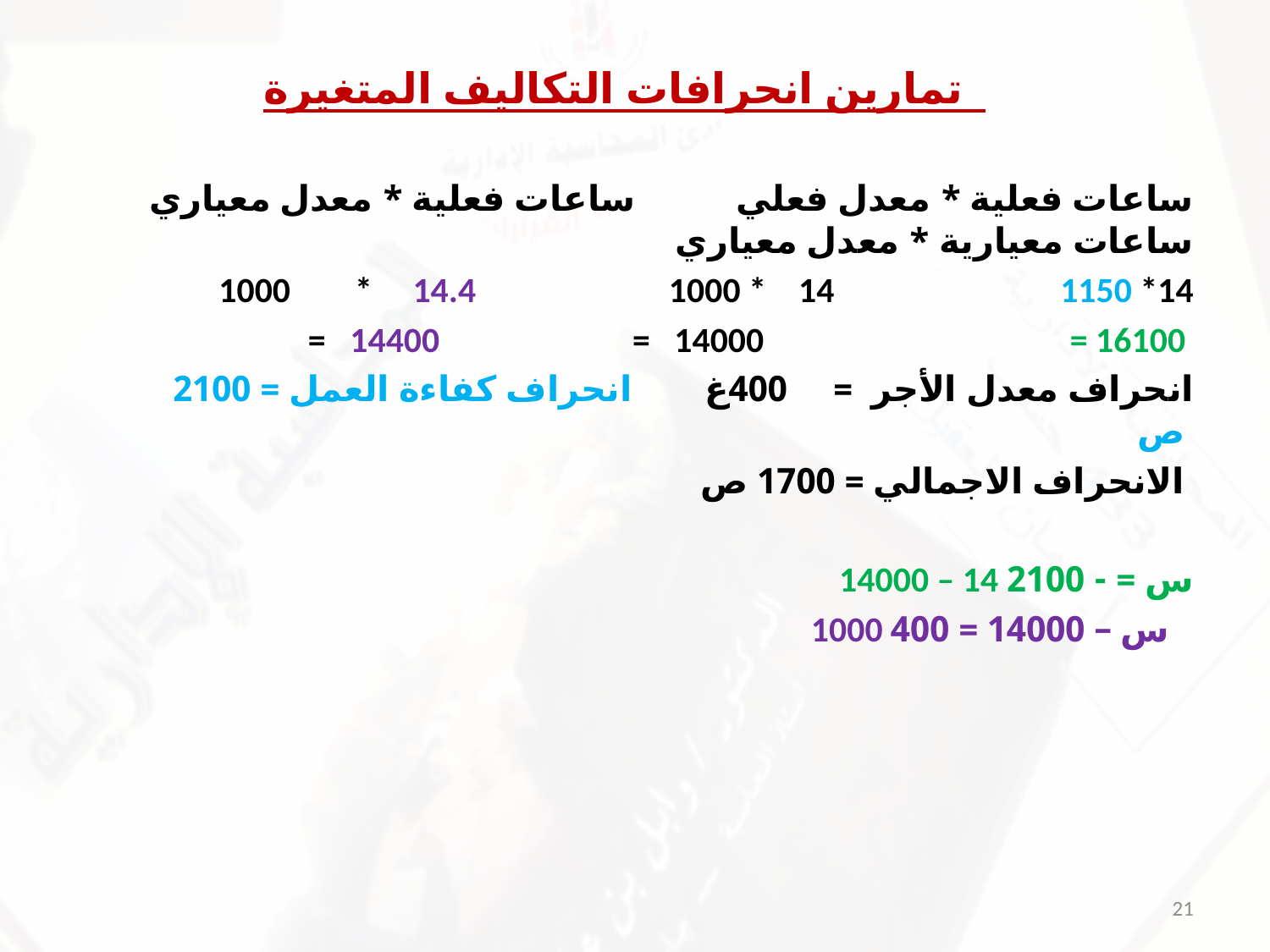

# تمارين انحرافات التكاليف المتغيرة
 ساعات فعلية * معدل فعلي           ساعات فعلية * معدل معياري     ساعات معيارية * معدل معياري
1000        *     14.4                        1000 *    14                            1150 *14
        =   14400                        =   14000                                      = 16100
                 انحراف معدل الأجر  =     400غ        انحراف كفاءة العمل = 2100 ص
                                    الانحراف الاجمالي = 1700 ص

   14000 – 14 س = - 2100
   1000 س – 14000 = 400
21